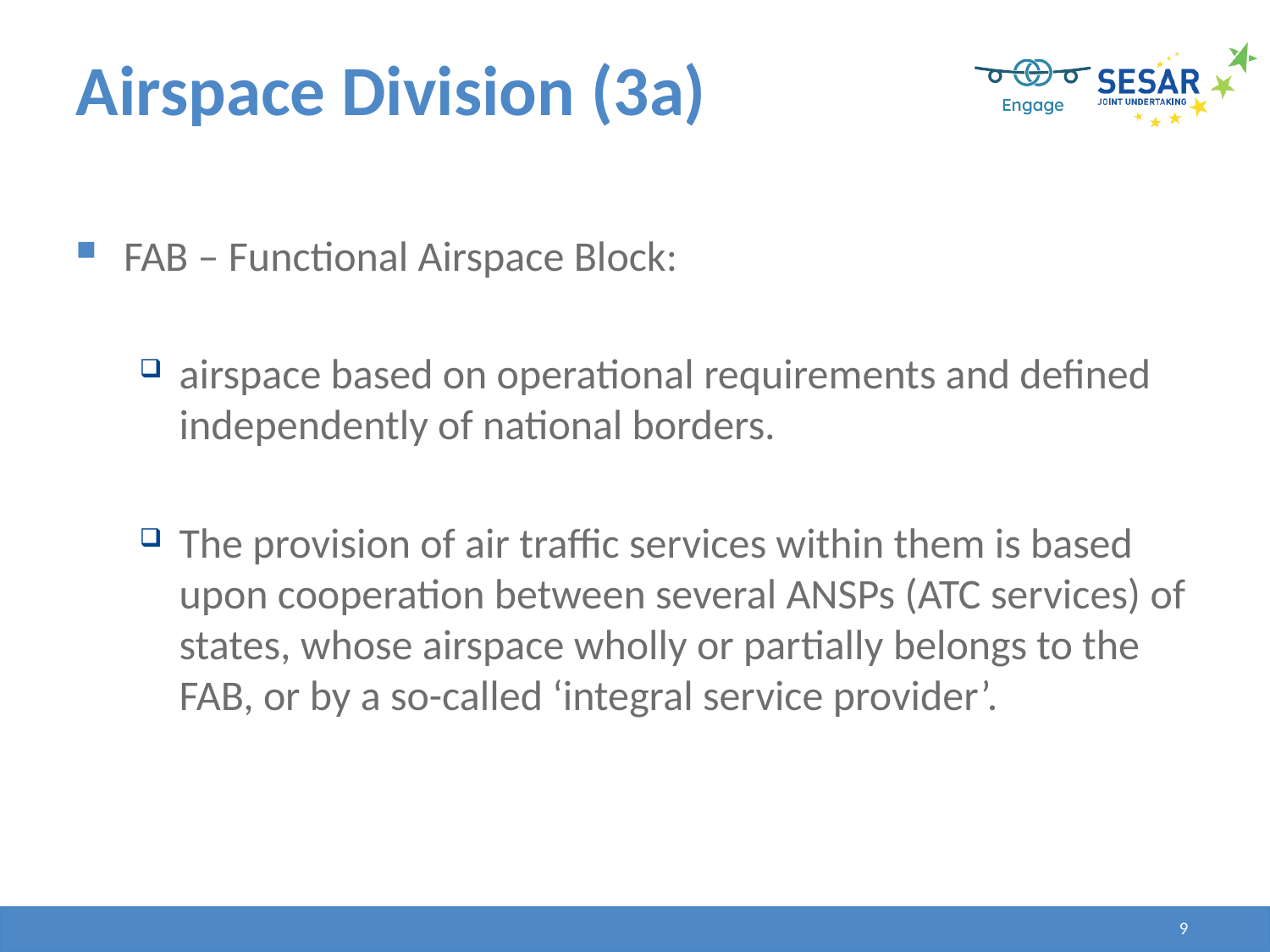

Airspace Division (3a)
FAB – Functional Airspace Block:

airspace based on operational requirements and defined independently of national borders.

The provision of air traffic services within them is based upon cooperation between several ANSPs (ATC services) of states, whose airspace wholly or partially belongs to the FAB, or by a so-called ‘integral service provider’.
9